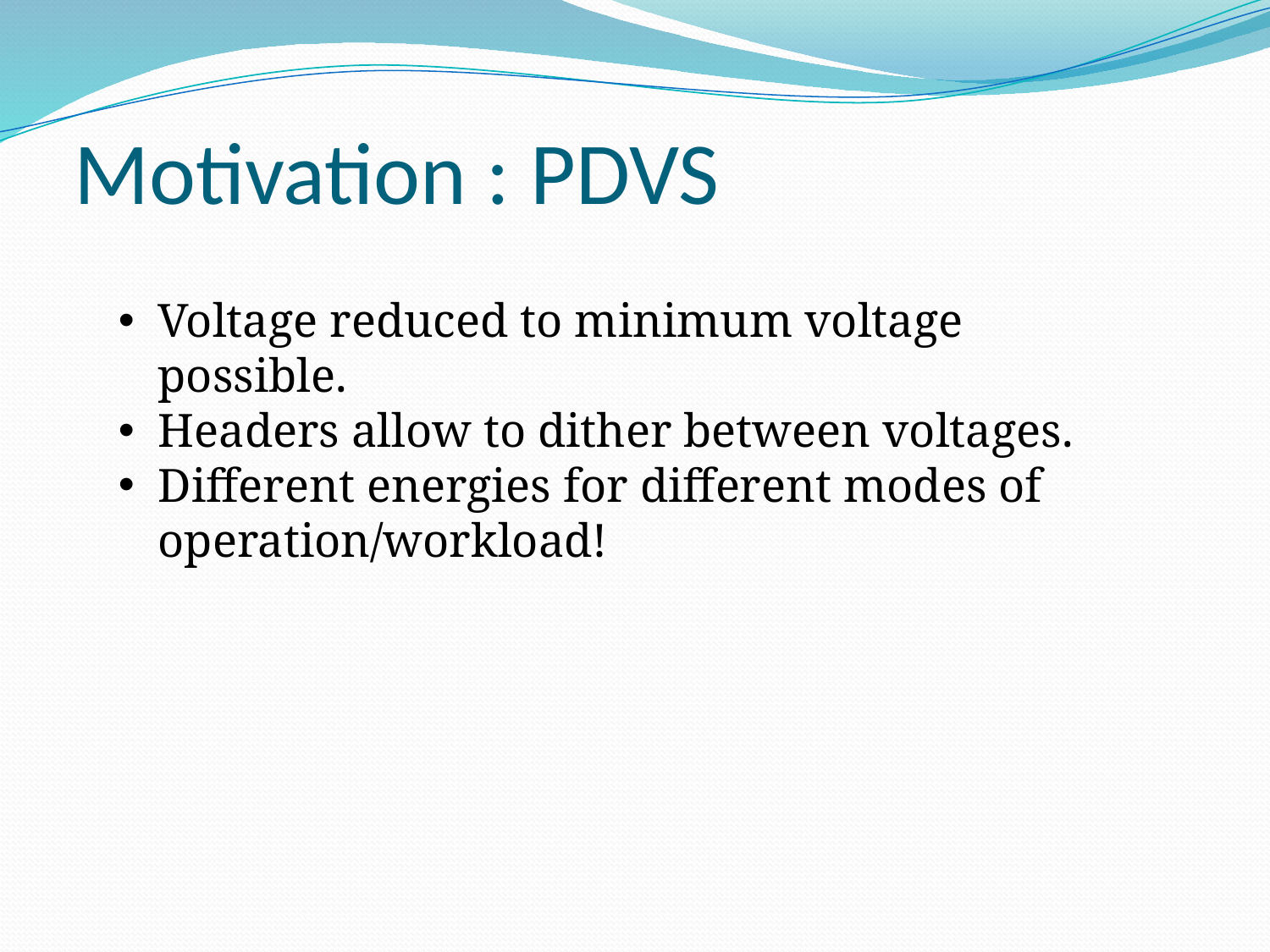

# Motivation : PDVS
Voltage reduced to minimum voltage possible.
Headers allow to dither between voltages.
Different energies for different modes of operation/workload!